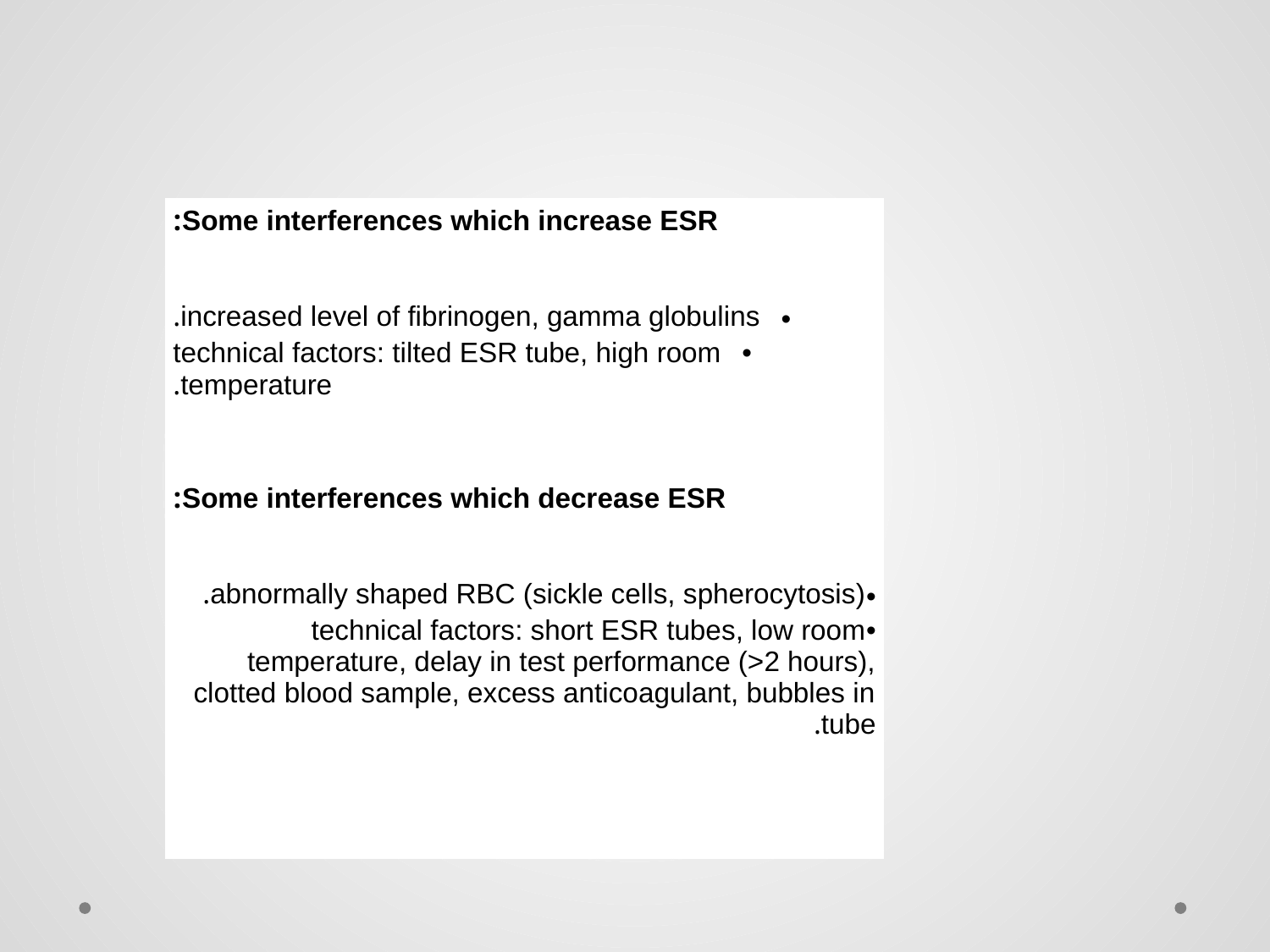

#
|  |  |
| --- | --- |
| Some interferences which increase ESR: |  |
| increased level of fibrinogen, gamma globulins. technical factors: tilted ESR tube, high room temperature. |  |
| Some interferences which decrease ESR: |  |
| abnormally shaped RBC (sickle cells, spherocytosis). technical factors: short ESR tubes, low room temperature, delay in test performance (>2 hours), clotted blood sample, excess anticoagulant, bubbles in tube. |  |